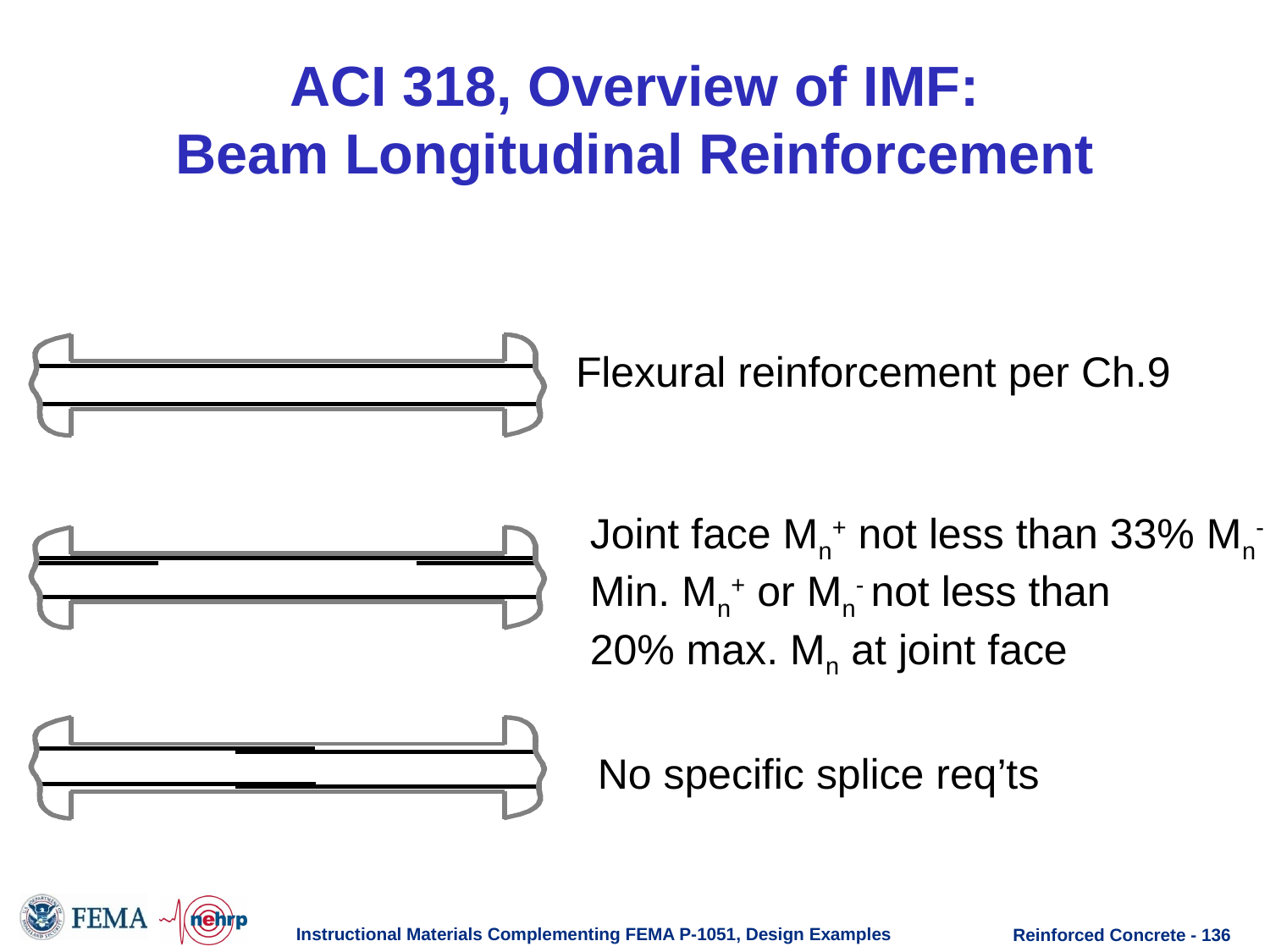

# ACI 318, Overview of IMF: Beam Longitudinal Reinforcement

Flexural reinforcement per Ch.9
Joint face Mn+ not less than 33% Mn-
Min. Mn+ or Mn- not less than
20% max. Mn at joint face
No specific splice req’ts
Instructional Materials Complementing FEMA P-1051, Design Examples